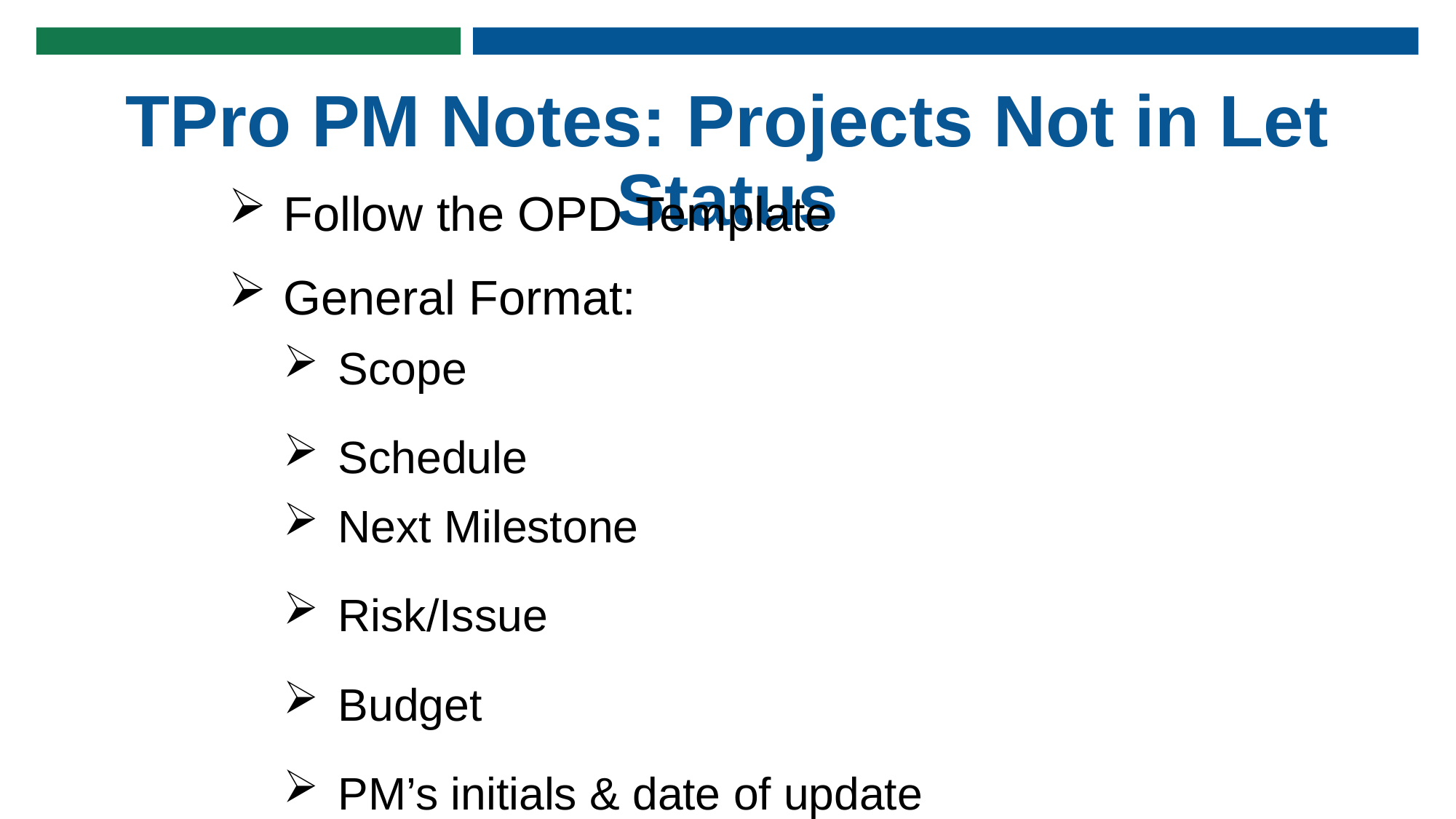

# TPro PM Notes: Projects Not in Let Status
Follow the OPD Template

General Format:

Scope

Schedule

Next Milestone

Risk/Issue

Budget

PM’s initials & date of update